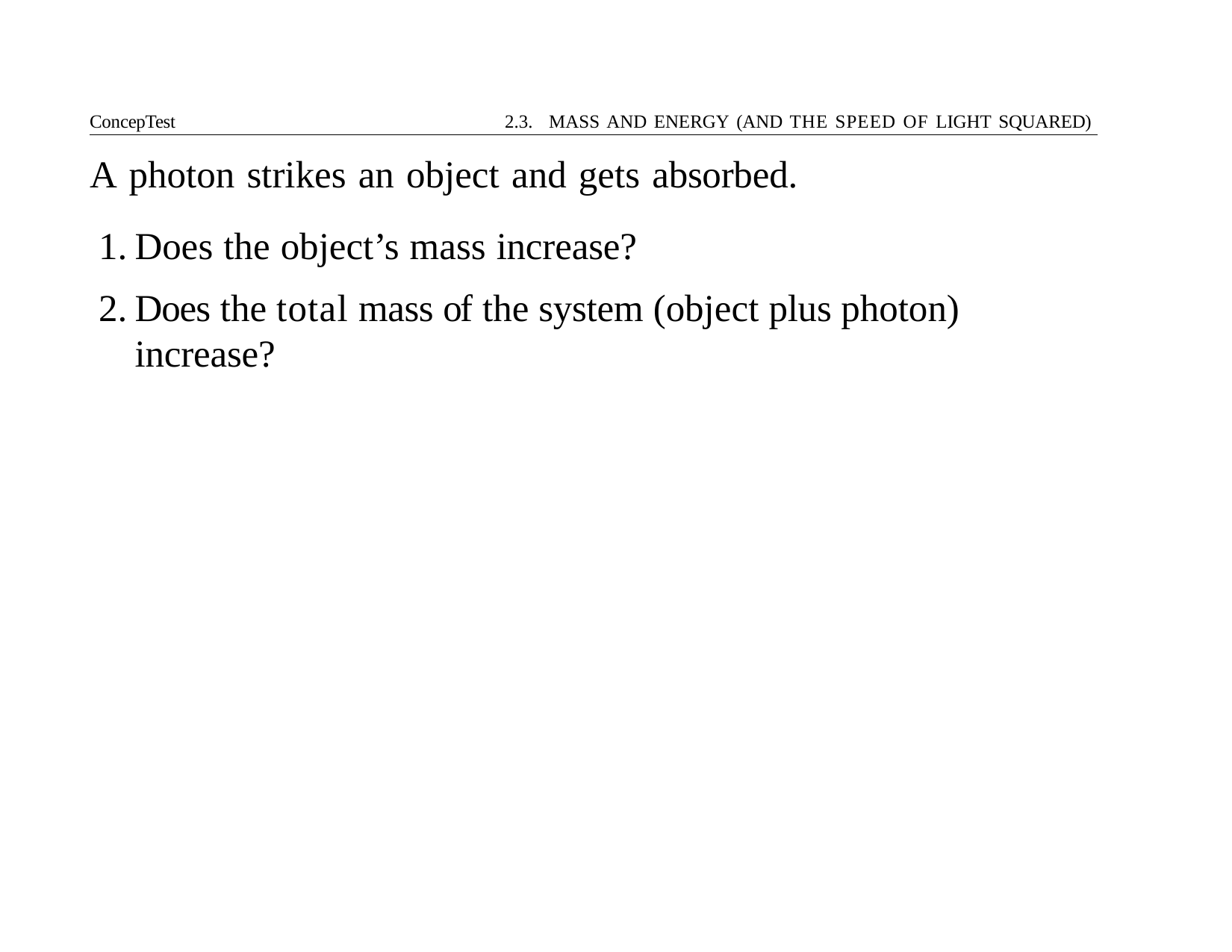

ConcepTest	2.3.  MASS AND ENERGY (AND THE SPEED OF LIGHT SQUARED)

# A photon strikes an object and gets absorbed.
Does the object’s mass increase?
Does the total mass of the system (object plus photon) increase?